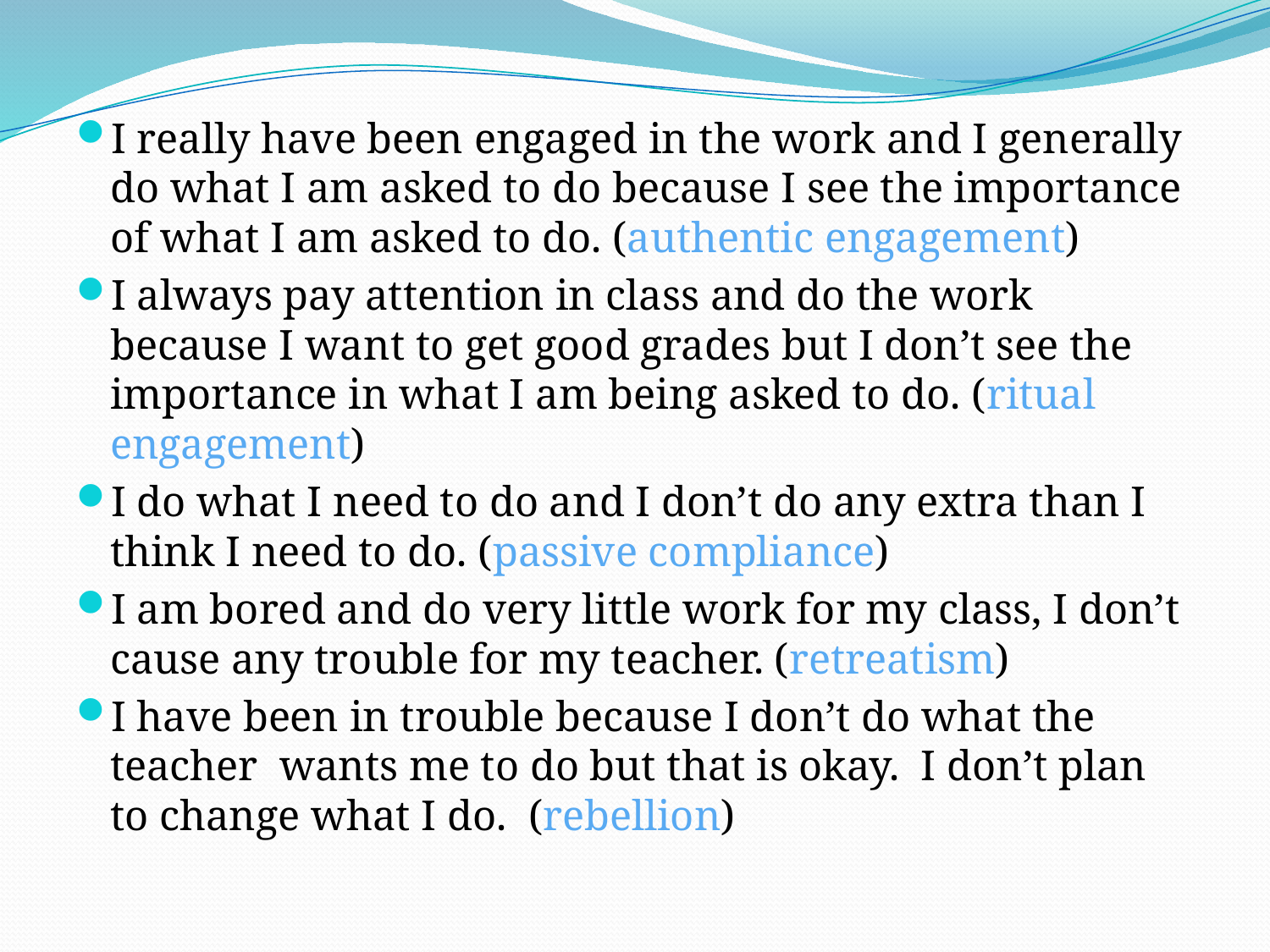

I really have been engaged in the work and I generally do what I am asked to do because I see the importance of what I am asked to do. (authentic engagement)
I always pay attention in class and do the work because I want to get good grades but I don’t see the importance in what I am being asked to do. (ritual  engagement)
I do what I need to do and I don’t do any extra than I think I need to do. (passive compliance)
I am bored and do very little work for my class, I don’t cause any trouble for my teacher. (retreatism)
I have been in trouble because I don’t do what the teacher  wants me to do but that is okay.  I don’t plan to change what I do.  (rebellion)